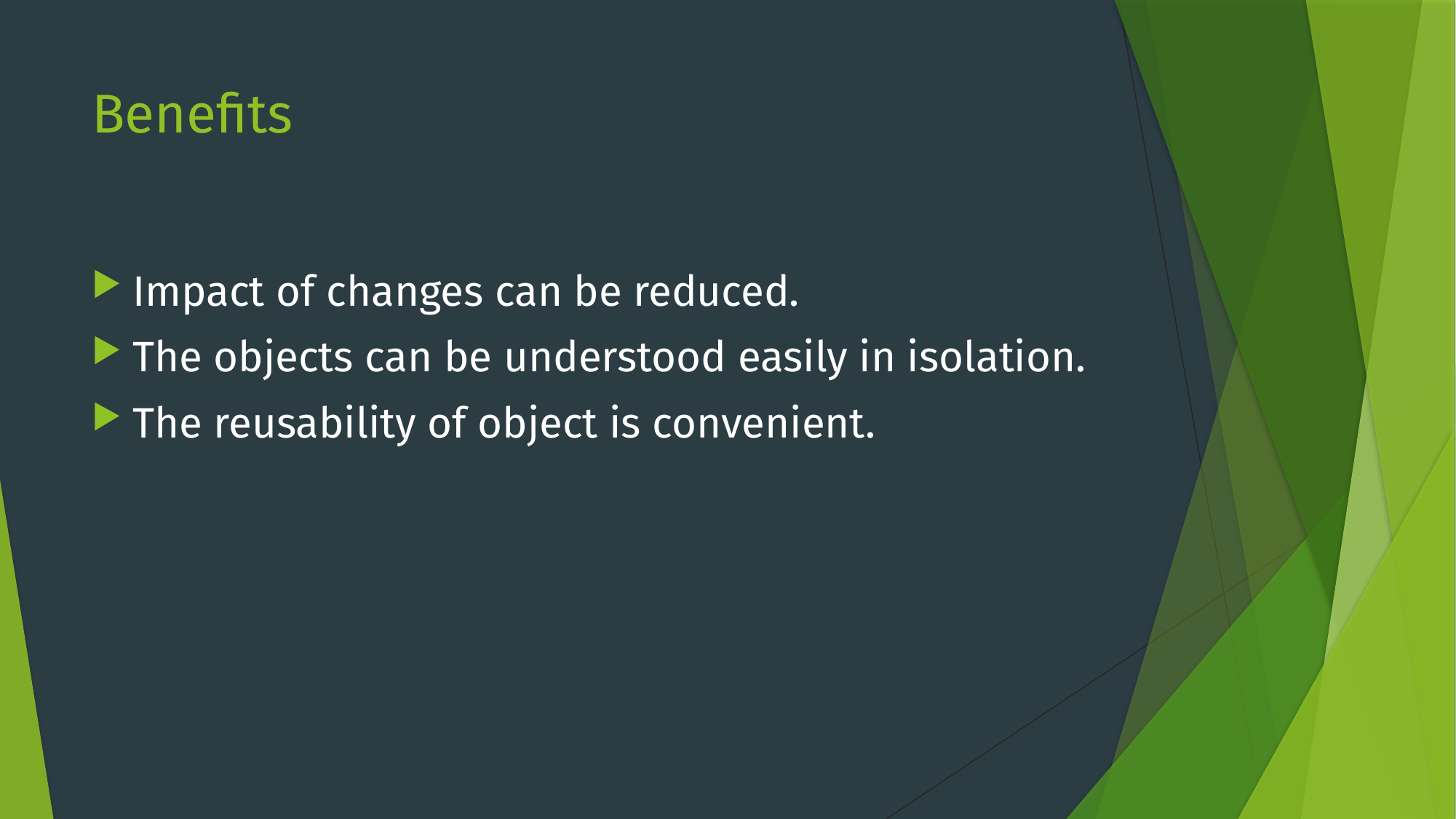

# Benefits
Impact of changes can be reduced.
The objects can be understood easily in isolation.
The reusability of object is convenient.